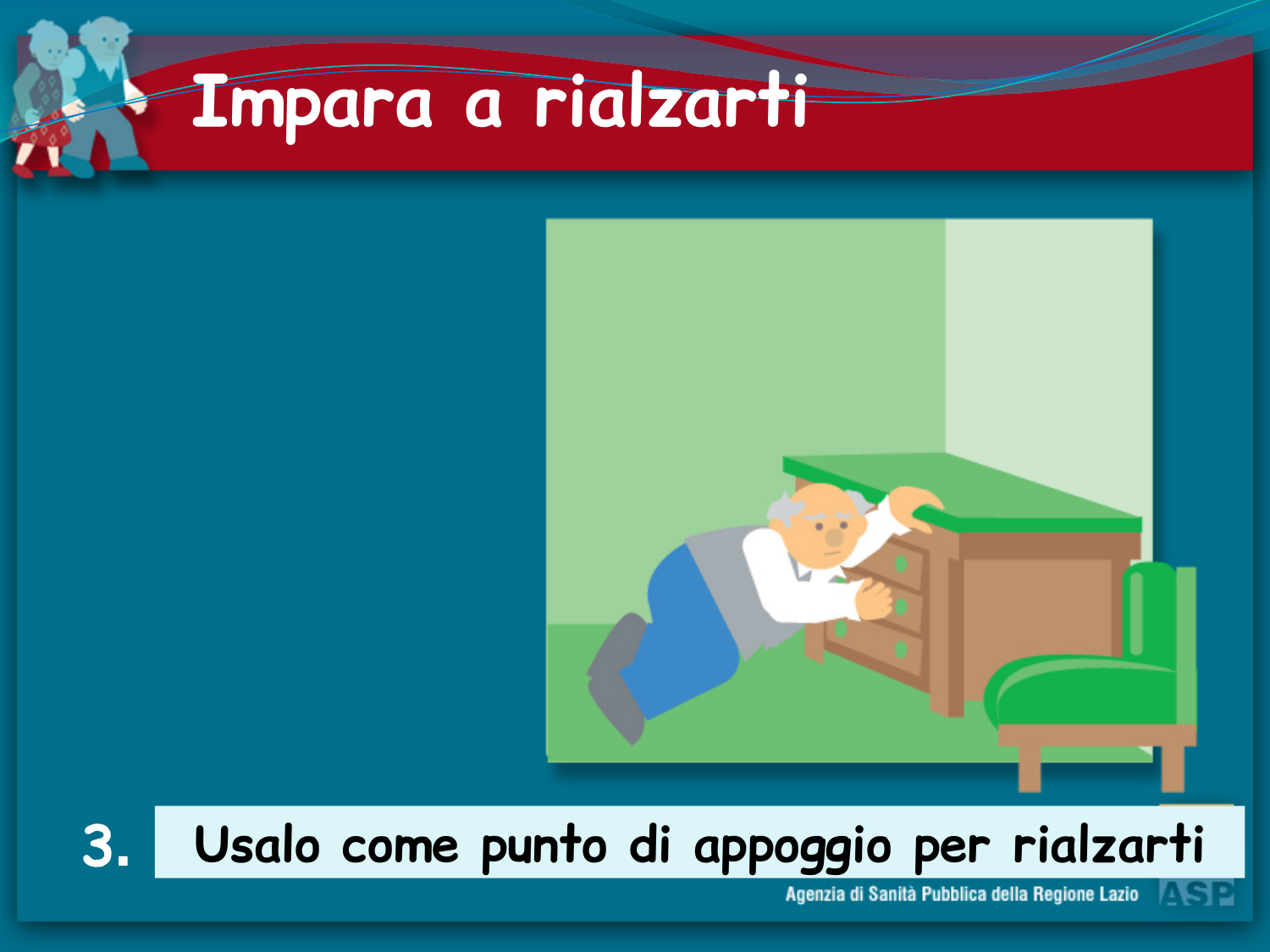

Impara a rialzarti
3.
Usalo come punto di appoggio per rialzarti